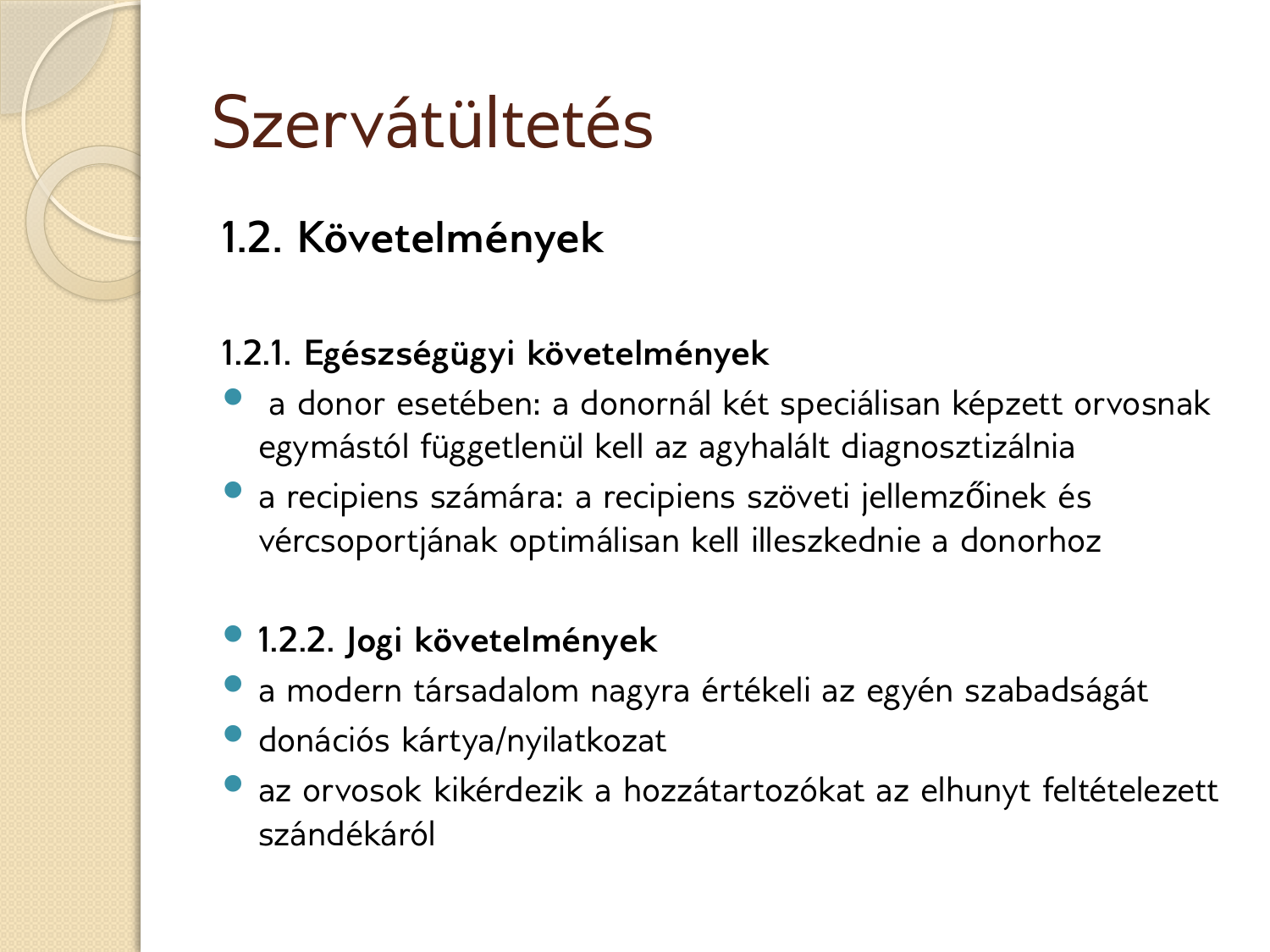

# Szervátültetés
1.2. Követelmények

1.2.1. Egészségügyi követelmények
 a donor esetében: a donornál két speciálisan képzett orvosnak egymástól függetlenül kell az agyhalált diagnosztizálnia
a recipiens számára: a recipiens szöveti jellemzőinek és vércsoportjának optimálisan kell illeszkednie a donorhoz

1.2.2. Jogi követelmények
a modern társadalom nagyra értékeli az egyén szabadságát
donációs kártya/nyilatkozat
az orvosok kikérdezik a hozzátartozókat az elhunyt feltételezett szándékáról